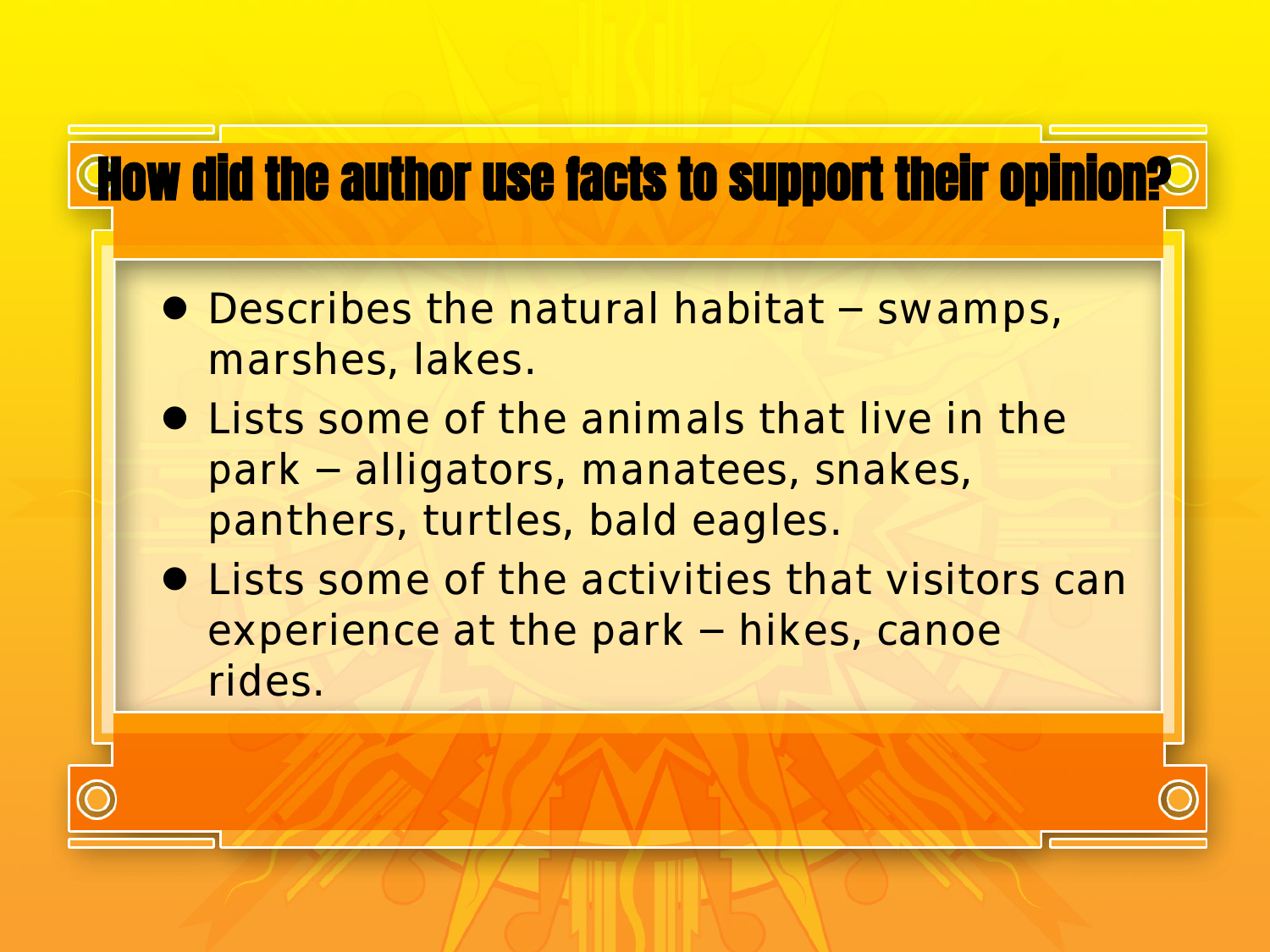

# How did the author use facts to support their opinion?
Describes the natural habitat – swamps, marshes, lakes.
Lists some of the animals that live in the park – alligators, manatees, snakes, panthers, turtles, bald eagles.
Lists some of the activities that visitors can experience at the park – hikes, canoe rides.